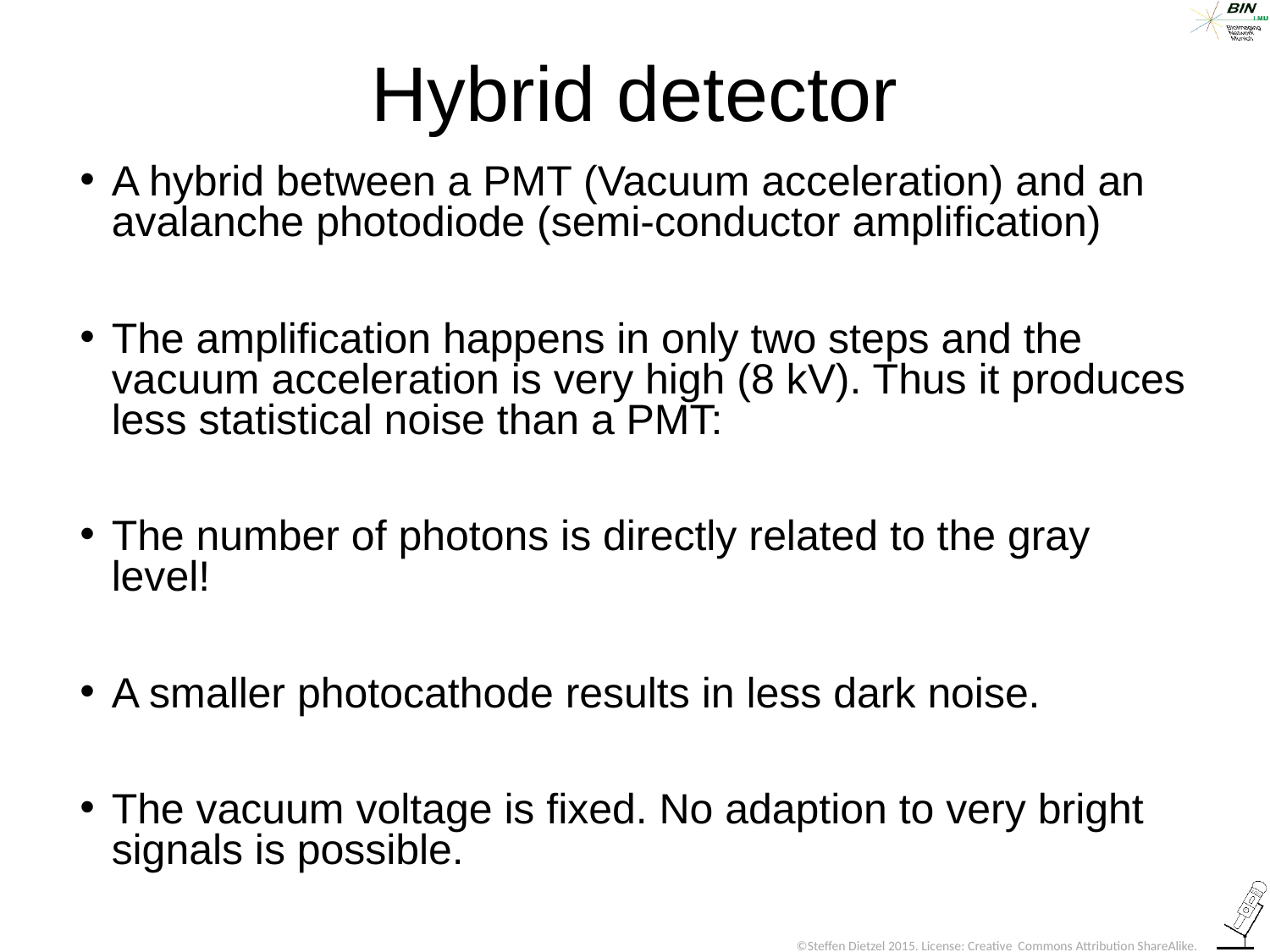

# Hybrid detector
A hybrid between a PMT (Vacuum acceleration) and an avalanche photodiode (semi-conductor amplification)

The amplification happens in only two steps and the vacuum acceleration is very high (8 kV). Thus it produces less statistical noise than a PMT:

The number of photons is directly related to the gray level!

A smaller photocathode results in less dark noise.

The vacuum voltage is fixed. No adaption to very bright signals is possible.